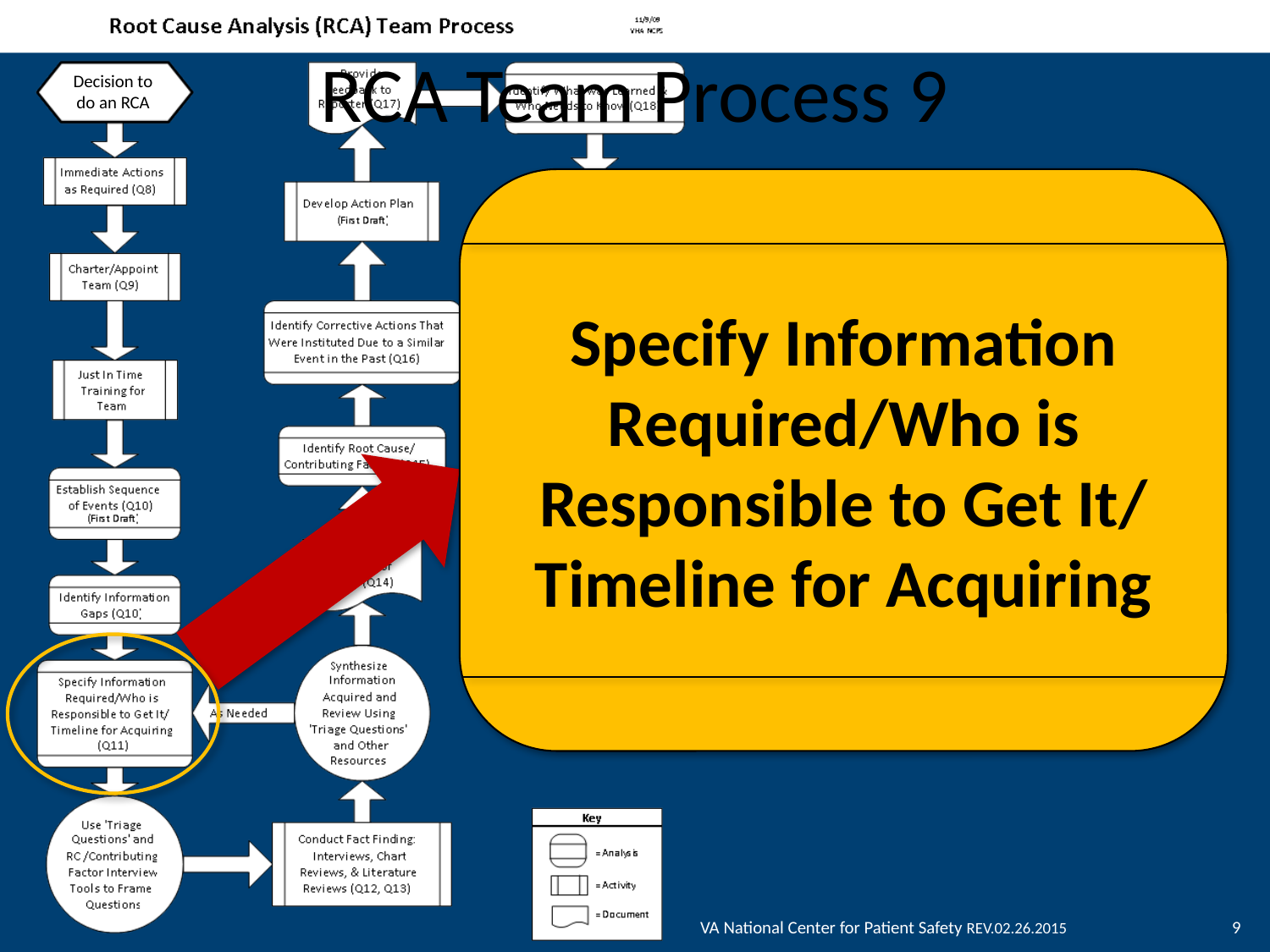

RCA Team Process 9
Specify Information Required/Who is Responsible to Get It/ Timeline for Acquiring